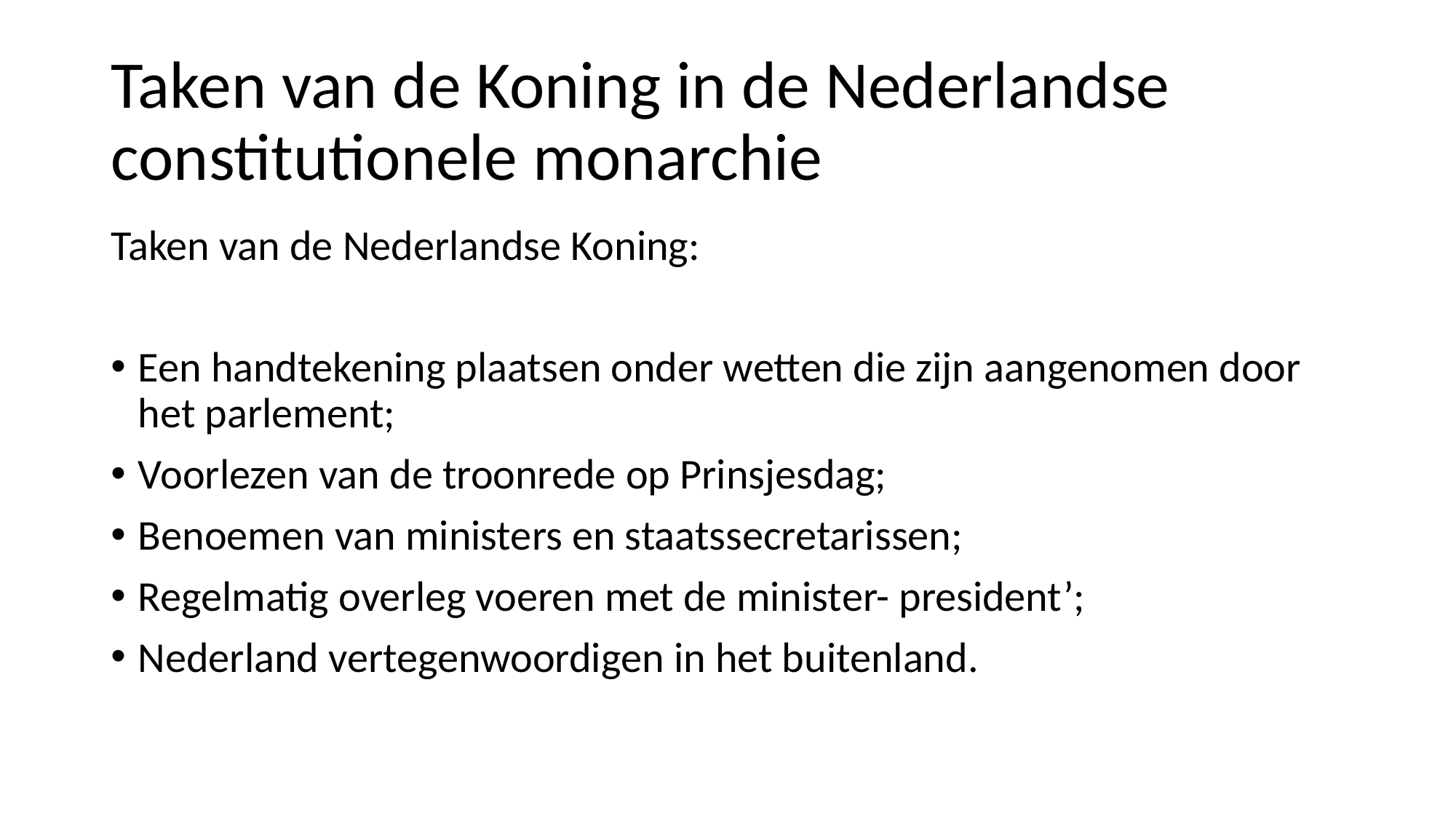

# Taken van de Koning in de Nederlandse constitutionele monarchie
Taken van de Nederlandse Koning:

Een handtekening plaatsen onder wetten die zijn aangenomen door het parlement;
Voorlezen van de troonrede op Prinsjesdag;
Benoemen van ministers en staatssecretarissen;
Regelmatig overleg voeren met de minister- president’;
Nederland vertegenwoordigen in het buitenland.